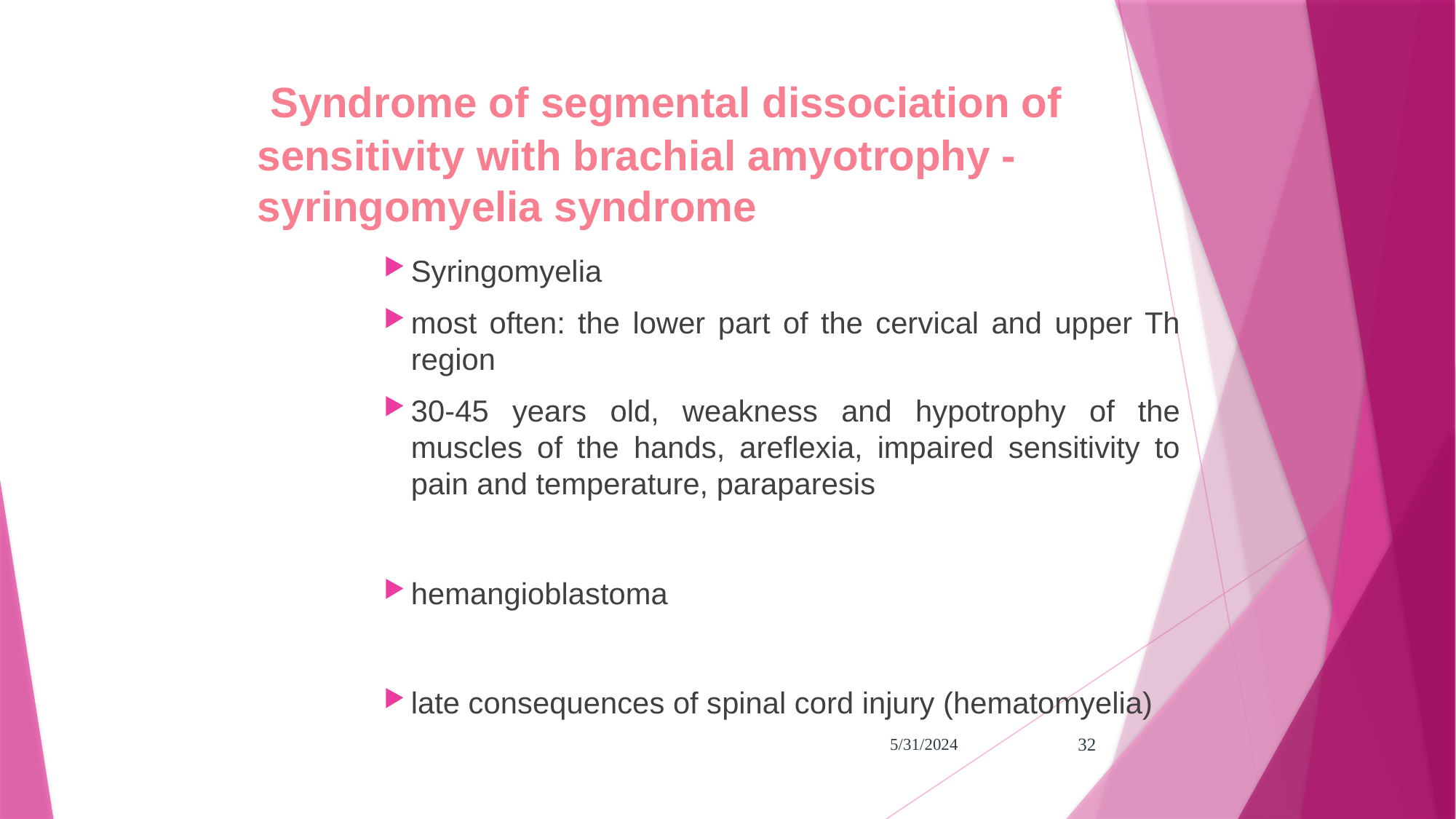

# Syndrome of segmental dissociation of sensitivity with brachial amyotrophy - syringomyelia syndrome
Syringomyelia
most often: the lower part of the cervical and upper Th region
30-45 years old, weakness and hypotrophy of the muscles of the hands, areflexia, impaired sensitivity to pain and temperature, paraparesis

hemangioblastoma

late consequences of spinal cord injury (hematomyelia)

5/31/2024
32